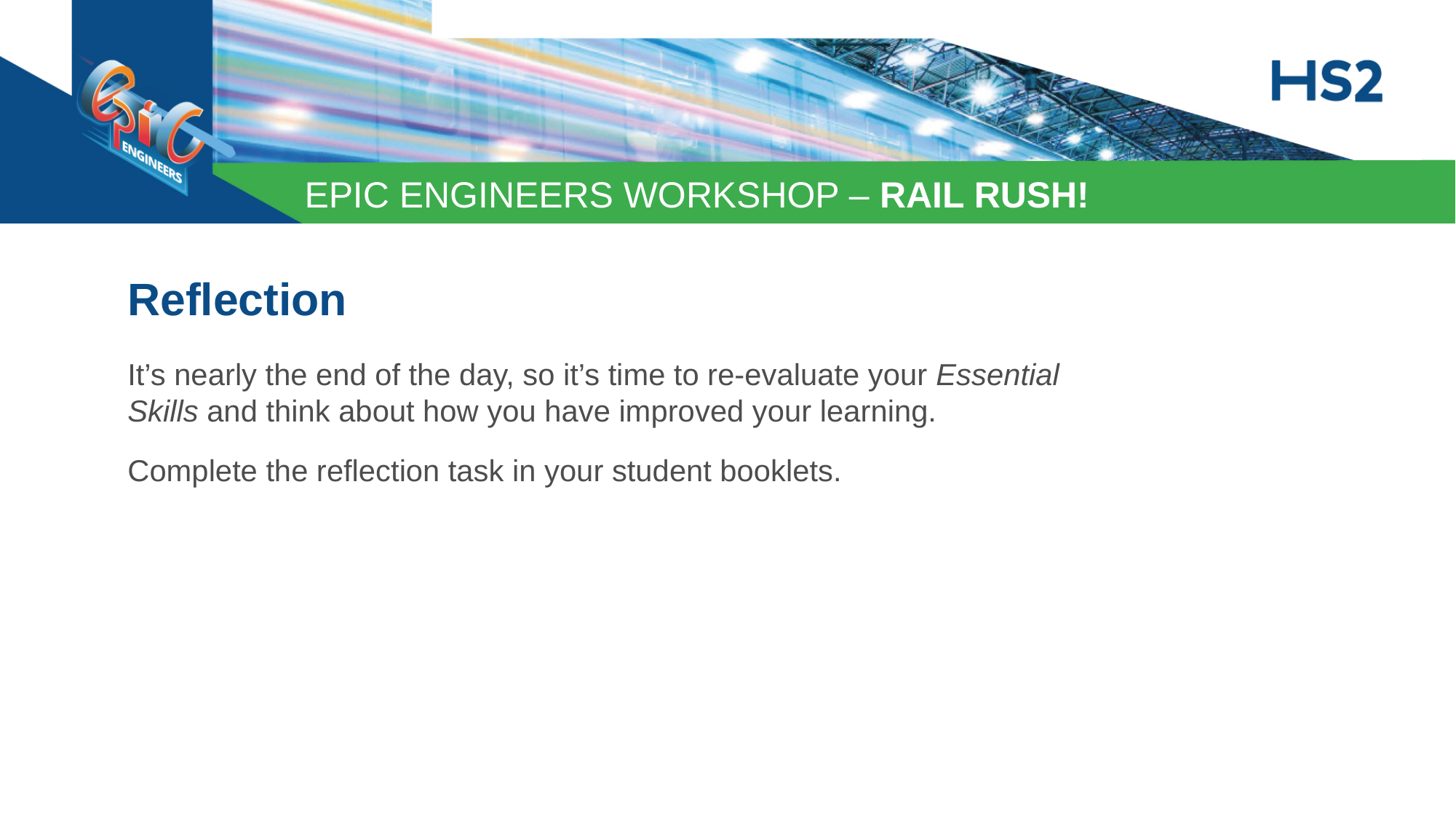

Reflection
It’s nearly the end of the day, so it’s time to re-evaluate your Essential Skills and think about how you have improved your learning.
Complete the reflection task in your student booklets.